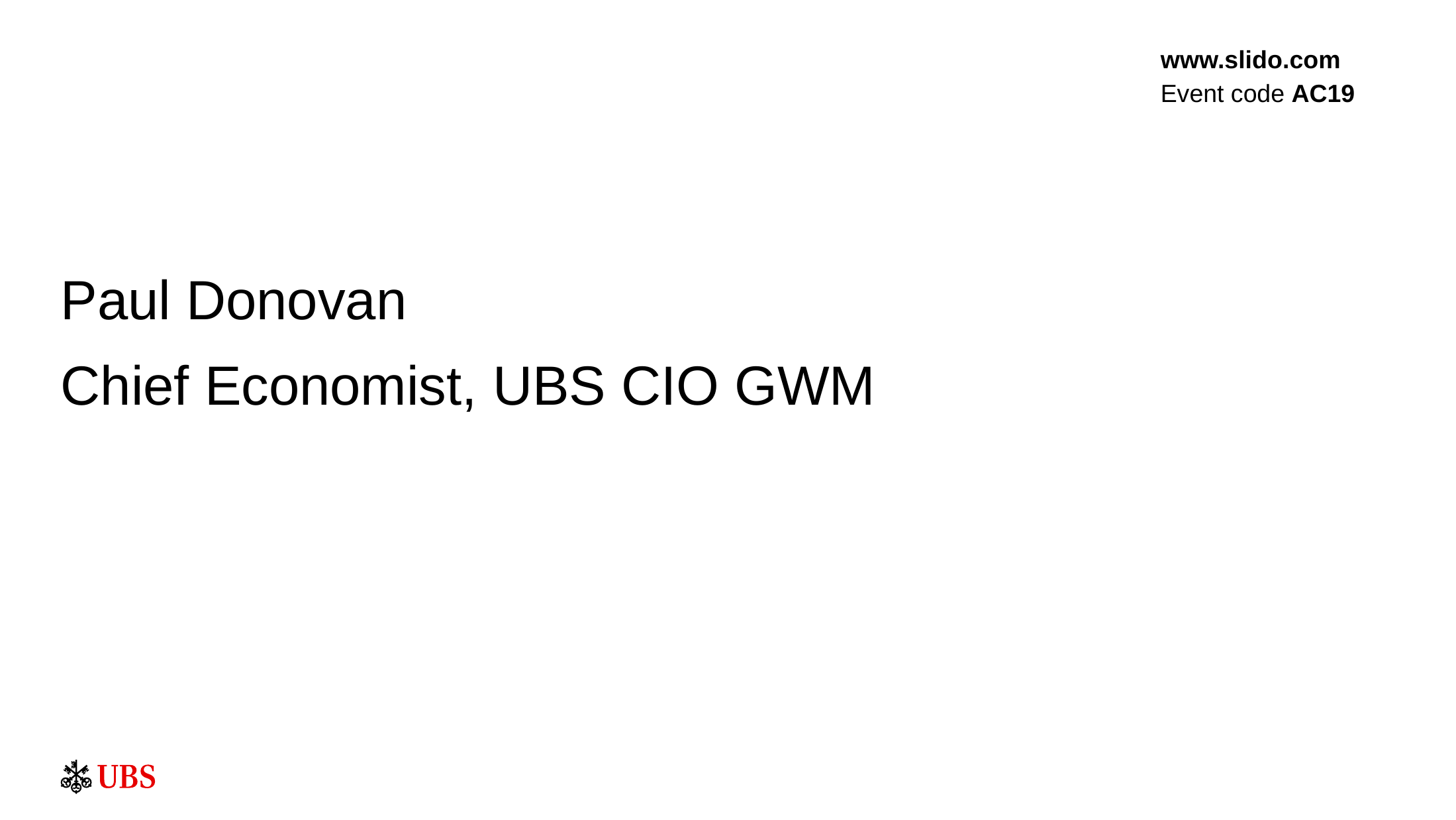

www.slido.com
Event code AC19
Paul Donovan
Chief Economist, UBS CIO GWM